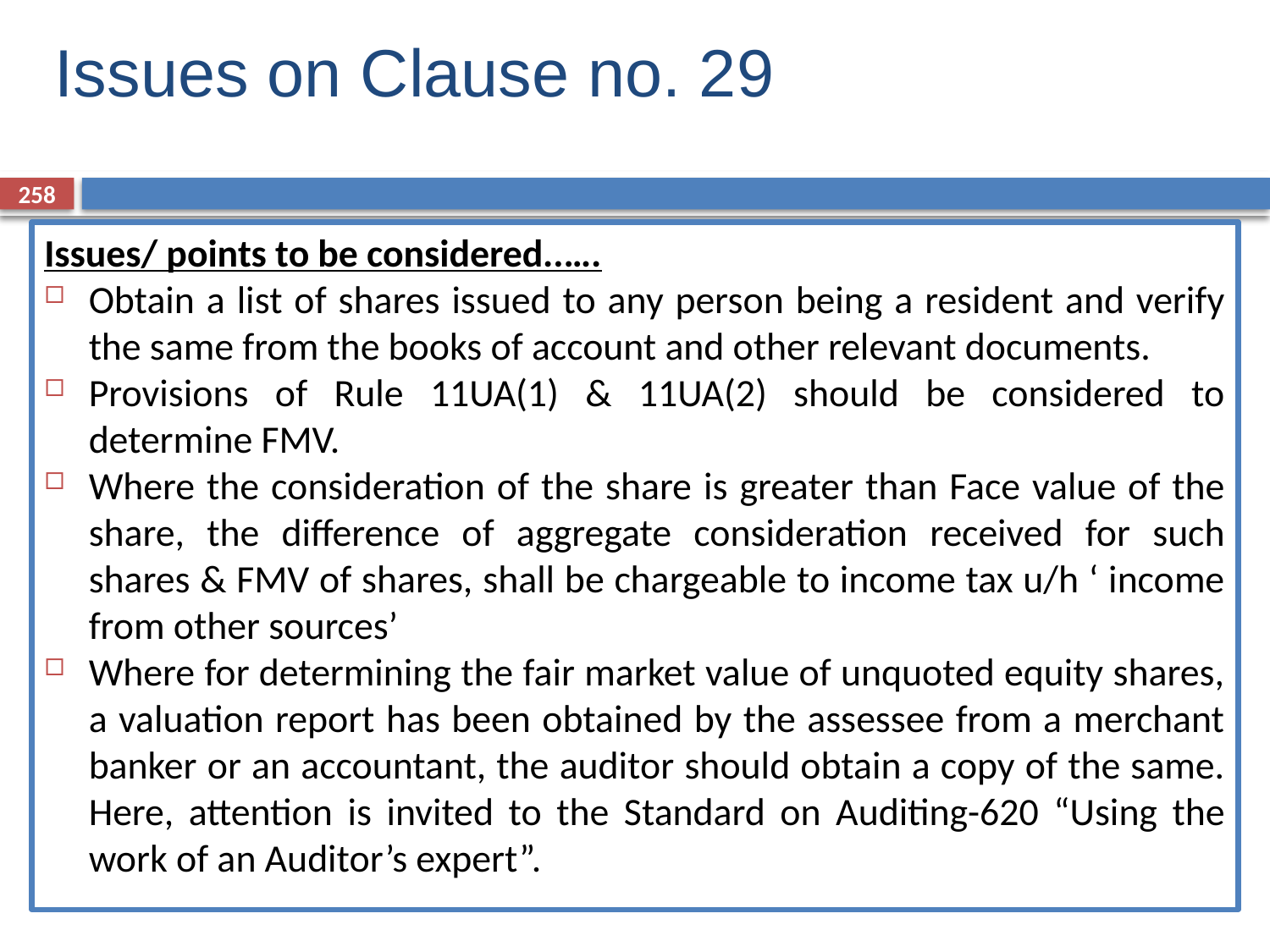

Issues on Clause no. 29

258
Issues/ points to be considered..….
Obtain a list of shares issued to any person being a resident and verify the same from the books of account and other relevant documents.
Provisions of Rule 11UA(1) & 11UA(2) should be considered to determine FMV.
Where the consideration of the share is greater than Face value of the share, the difference of aggregate consideration received for such shares & FMV of shares, shall be chargeable to income tax u/h ‘ income from other sources’
Where for determining the fair market value of unquoted equity shares, a valuation report has been obtained by the assessee from a merchant banker or an accountant, the auditor should obtain a copy of the same. Here, attention is invited to the Standard on Auditing-620 “Using the work of an Auditor’s expert”.